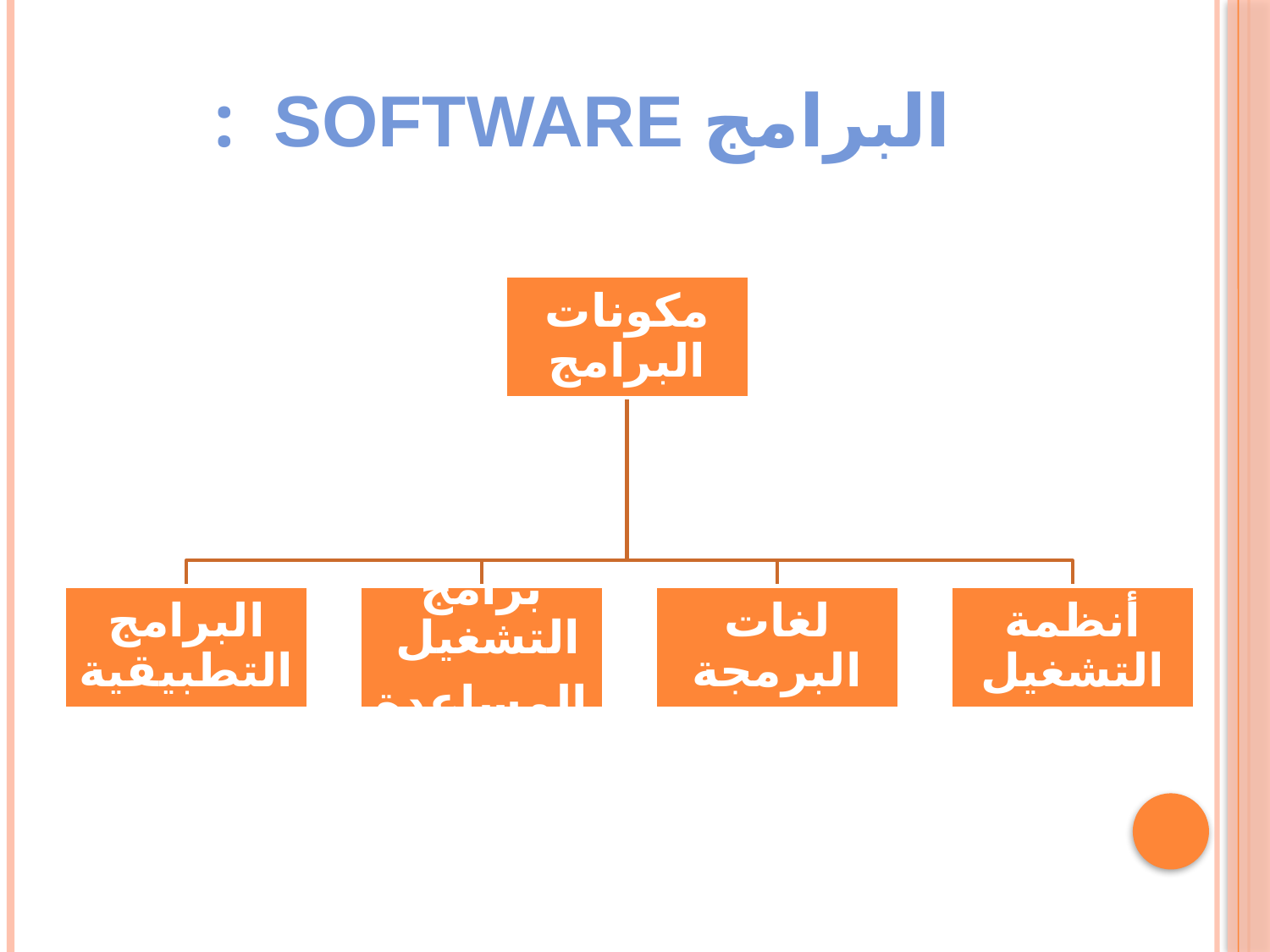

# البرامج Software  :
مكونات البرامج
البرامج التطبيقية
برامج التشغيل
المساعدة
لغات البرمجة
أنظمة التشغيل